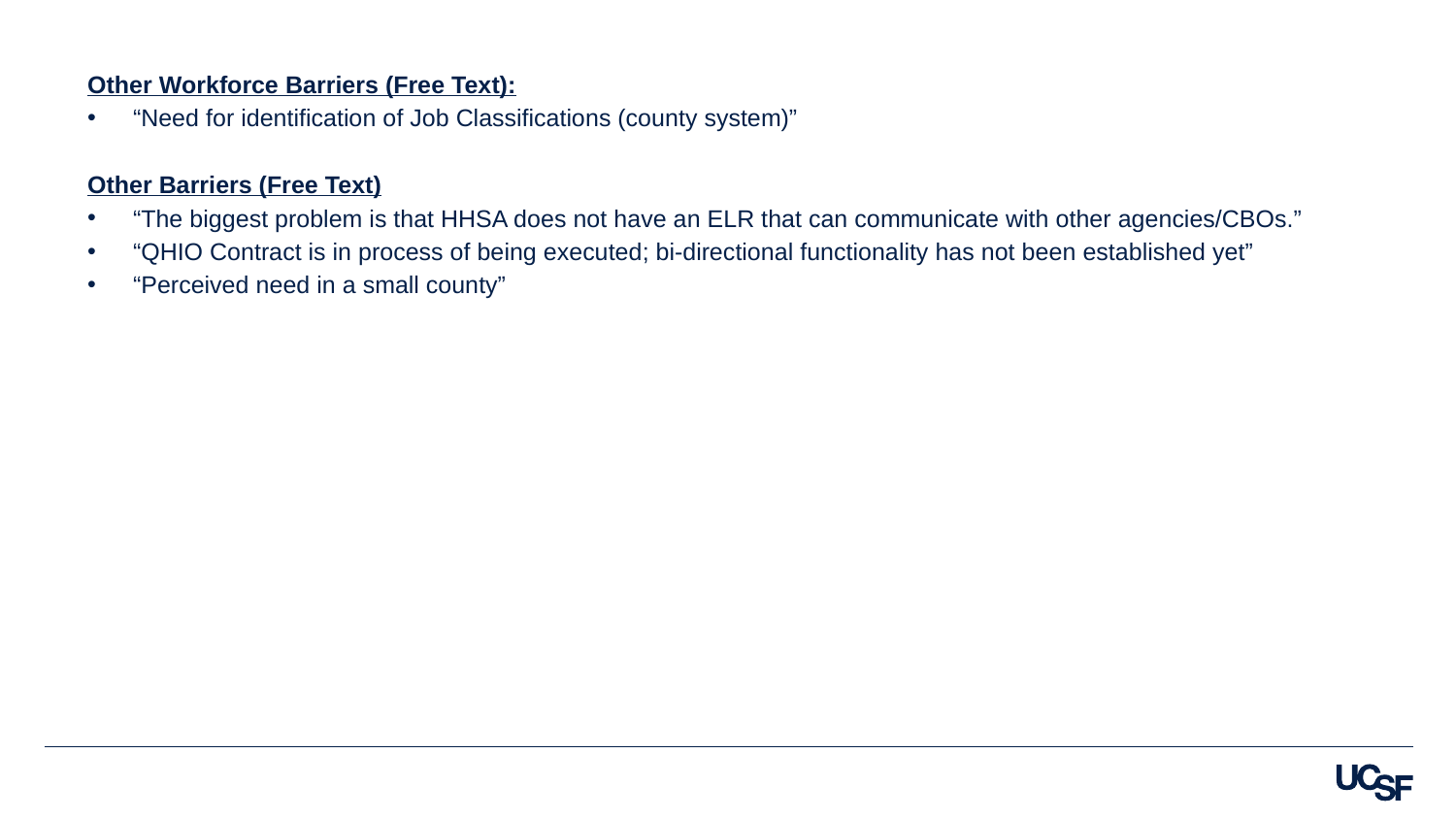

Other Workforce Barriers (Free Text):
“Need for identification of Job Classifications (county system)”

Other Barriers (Free Text)
“The biggest problem is that HHSA does not have an ELR that can communicate with other agencies/CBOs.”
“QHIO Contract is in process of being executed; bi-directional functionality has not been established yet”
“Perceived need in a small county”